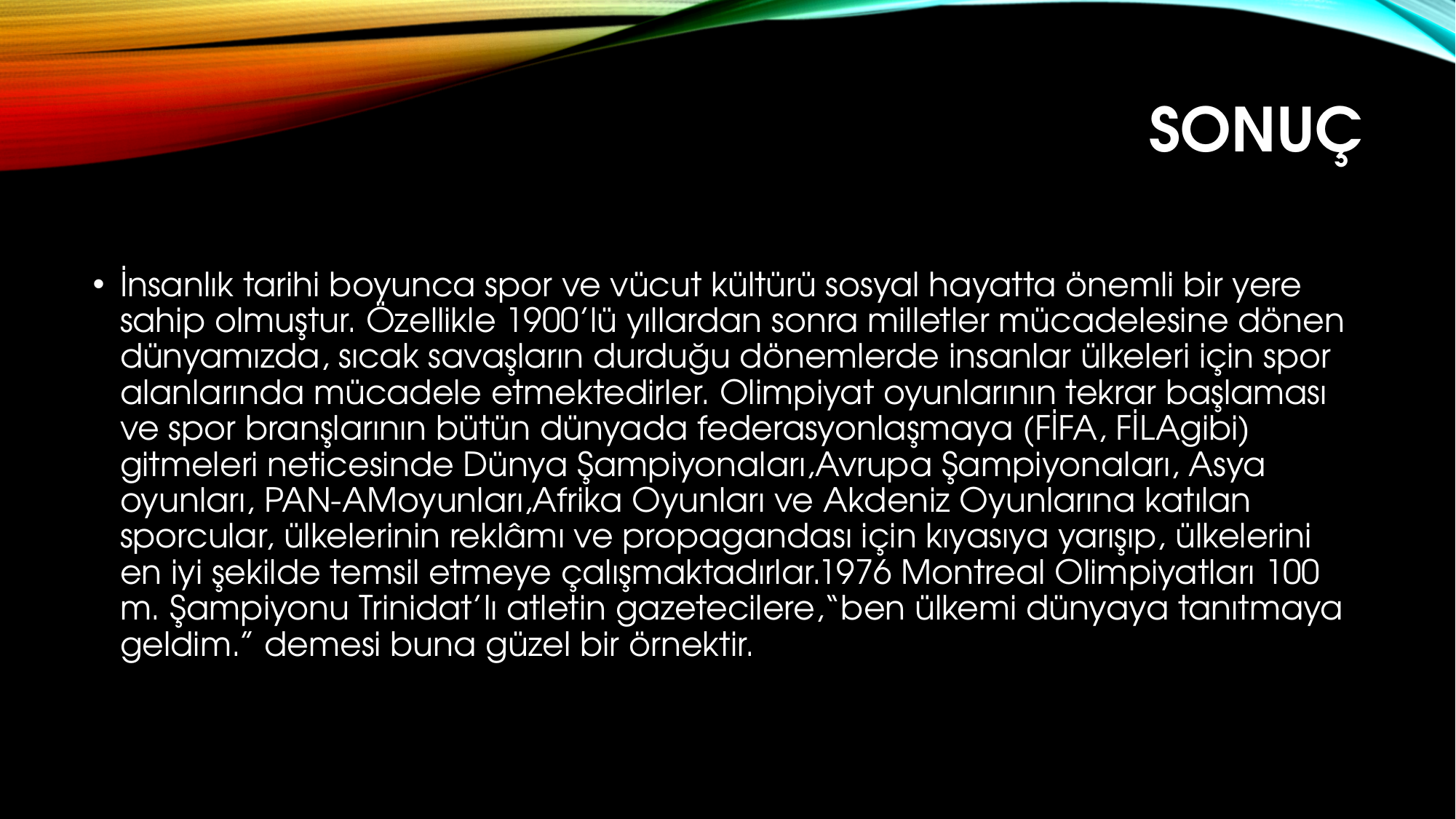

# Sonuç
İnsanlık tarihi boyunca spor ve vücut kültürü sosyal hayatta önemli bir yere sahip olmuştur. Özellikle 1900’lü yıllardan sonra milletler mücadelesine dönen dünyamızda, sıcak savaşların durduğu dönemlerde insanlar ülkeleri için spor alanlarında mücadele etmektedirler. Olimpiyat oyunlarının tekrar başlaması ve spor branşlarının bütün dünyada federasyonlaşmaya (FİFA, FİLAgibi) gitmeleri neticesinde Dünya Şampiyonaları,Avrupa Şampiyonaları, Asya oyunları, PAN-AMoyunları,Afrika Oyunları ve Akdeniz Oyunlarına katılan sporcular, ülkelerinin reklâmı ve propagandası için kıyasıya yarışıp, ülkelerini en iyi şekilde temsil etmeye çalışmaktadırlar.1976 Montreal Olimpiyatları 100 m. Şampiyonu Trinidat’lı atletin gazetecilere,“ben ülkemi dünyaya tanıtmaya geldim.” demesi buna güzel bir örnektir.